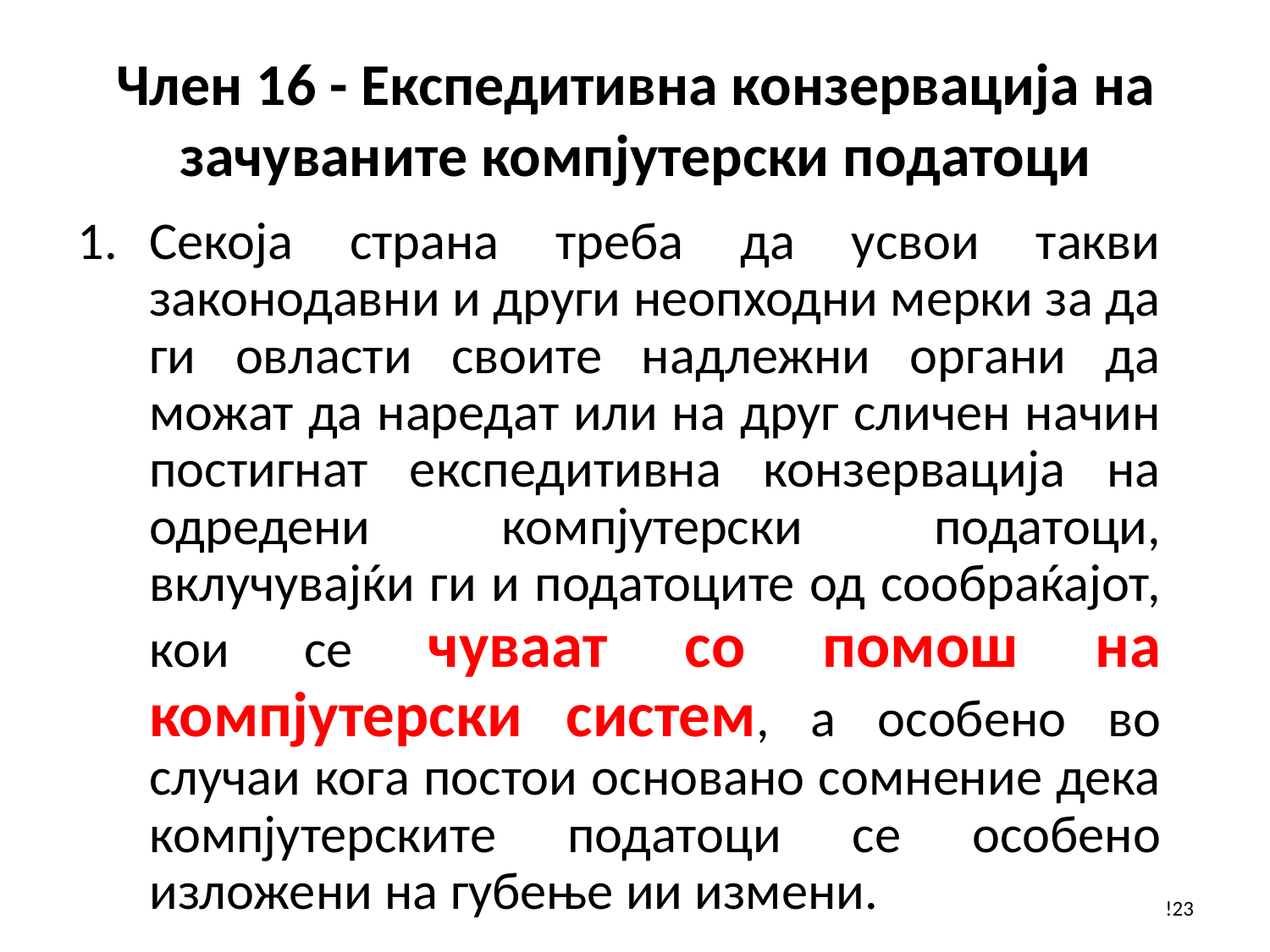

# Член 16 - Експедитивна конзервација на зачуваните компјутерски податоци
Секоја страна треба да усвои такви законодавни и други неопходни мерки за да ги овласти своите надлежни органи да можат да наредат или на друг сличен начин постигнат експедитивна конзервација на одредени компјутерски податоци, вклучувајќи ги и податоците од сообраќајот, кои се чуваат со помош на компјутерски систем, а особено во случаи кога постои основано сомнение дека компјутерските податоци се особено изложени на губење ии измени.
!23